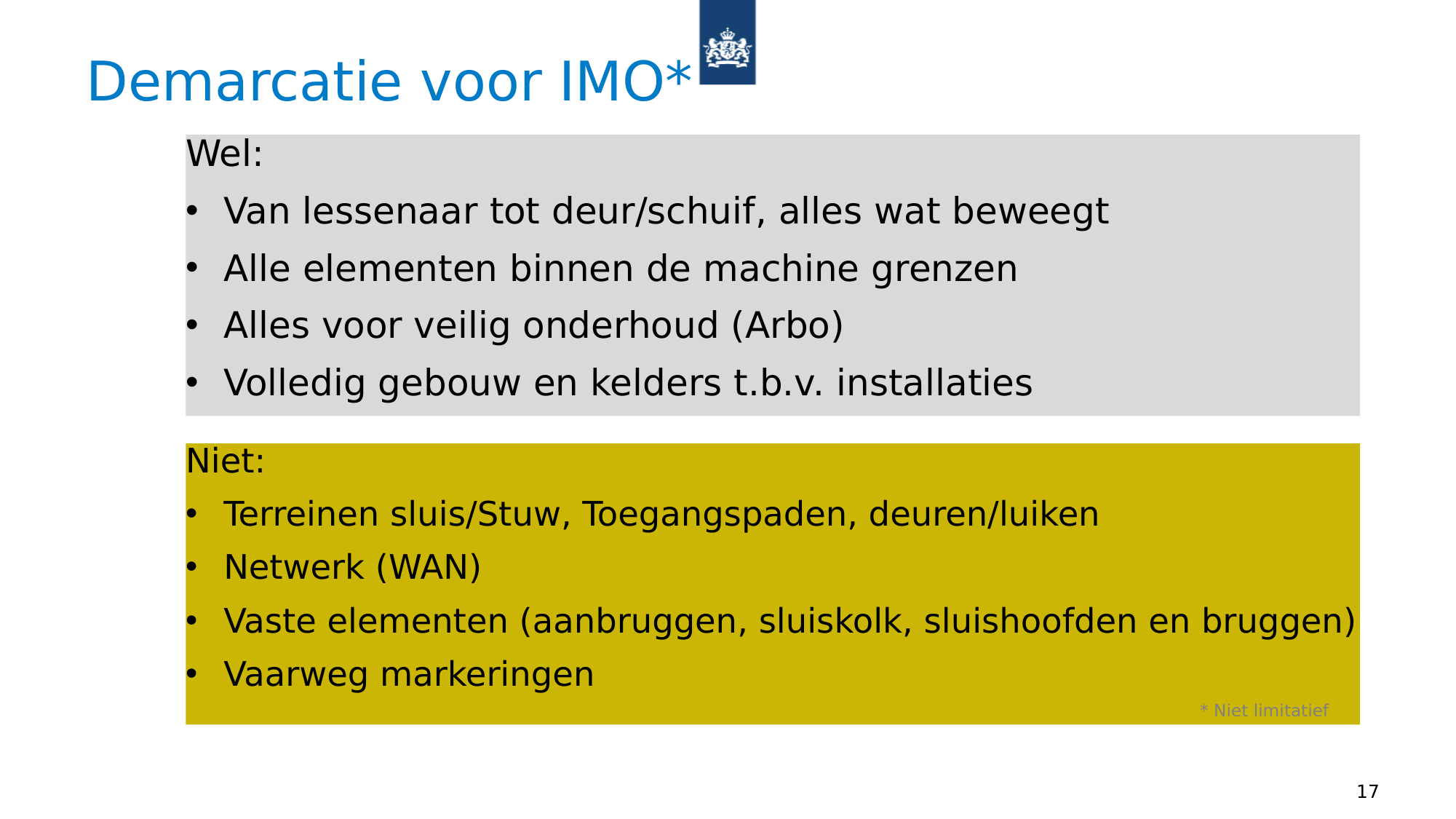

# Demarcatie voor IMO*
Wel:
Van lessenaar tot deur/schuif, alles wat beweegt
Alle elementen binnen de machine grenzen
Alles voor veilig onderhoud (Arbo)
Volledig gebouw en kelders t.b.v. installaties
Niet:
Terreinen sluis/Stuw, Toegangspaden, deuren/luiken
Netwerk (WAN)
Vaste elementen (aanbruggen, sluiskolk, sluishoofden en bruggen)
Vaarweg markeringen
* Niet limitatief___

17